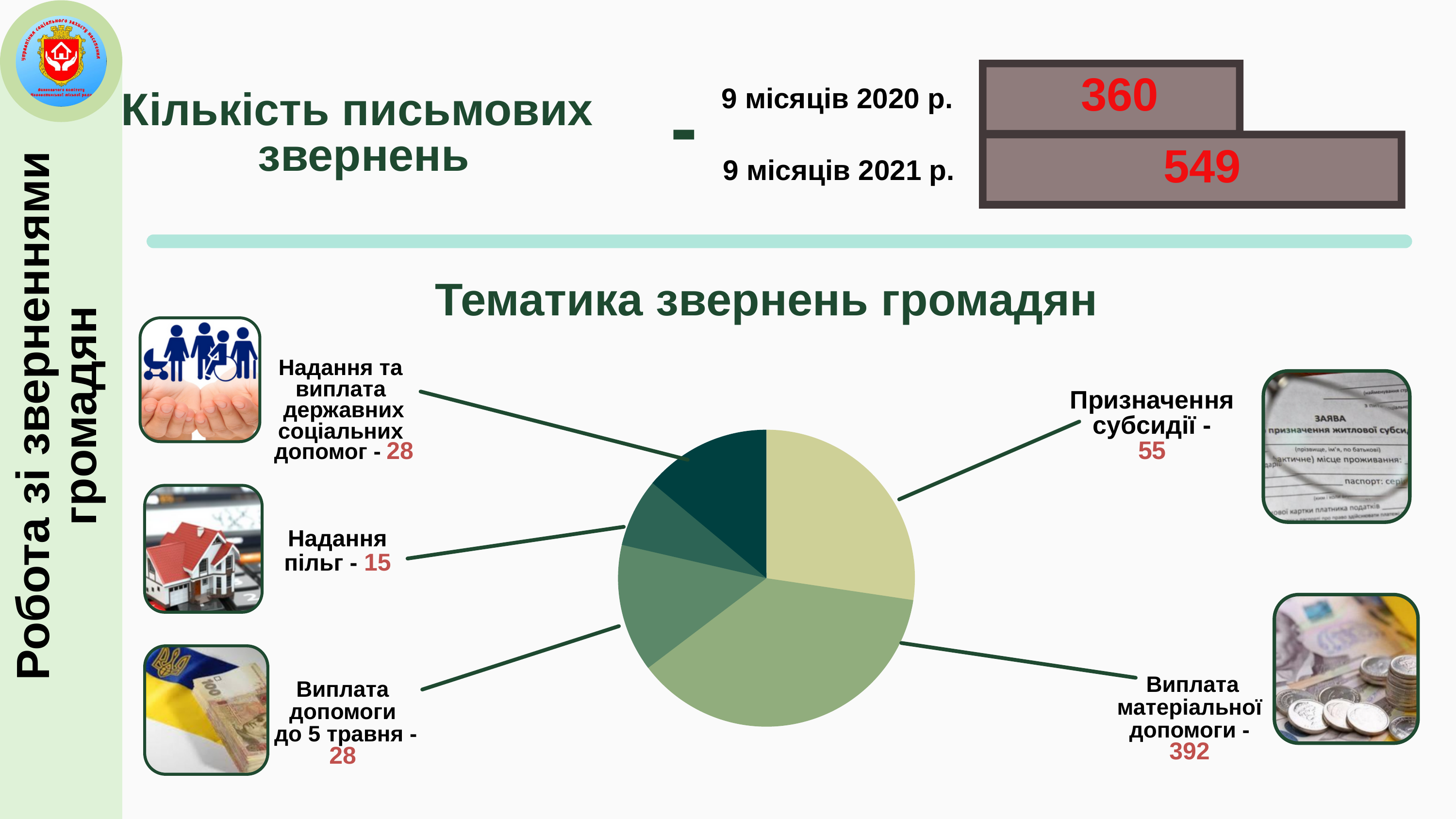

360
9 місяців 2020 р.
Кількість письмових
звернень
-

549
9 місяців 2021 р.

Тематика звернень громадян

Надання та виплата
 державних соціальних
 допомог - 28
Робота зі зверненнями громадян

Призначення
 субсидії -
55

Надання
пільг - 15

 Виплата матеріальної допомоги - 392
Виплата допомоги
 до 5 травня - 28